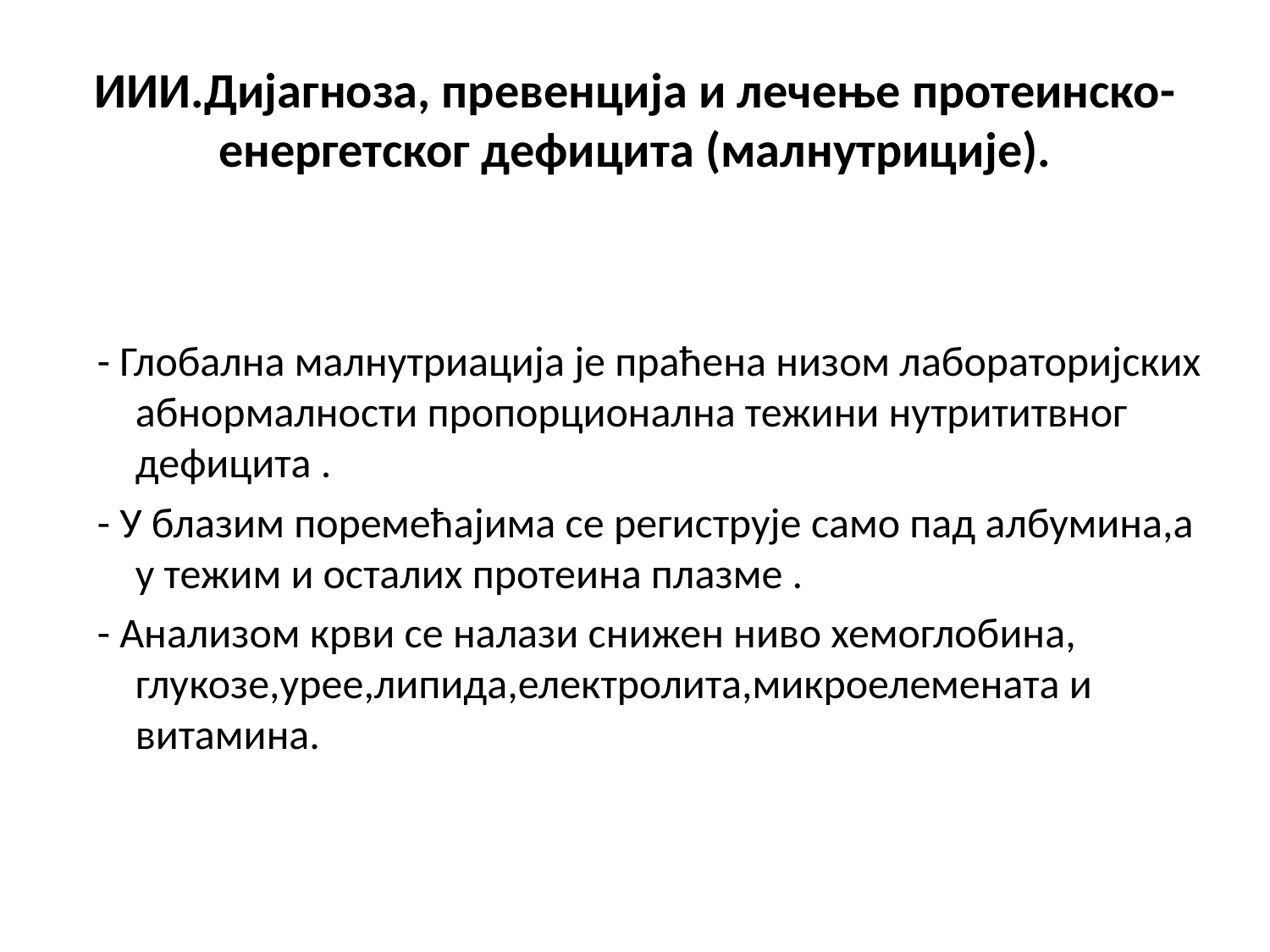

# ИИИ.Дијагноза, превенција и лечење протеинско-енергетског дефицита (малнутриције).
 - Глобална малнутриација је праћена низом лабораторијских абнормалности пропорционална тежини нутрититвног дефицита .
 - У блазим поремећајима се региструје само пад албумина,а у тежим и осталих протеина плазме .
 - Анализом крви се налази снижен ниво хемоглобина, глукозе,урее,липида,електролита,микроелемената и витамина.